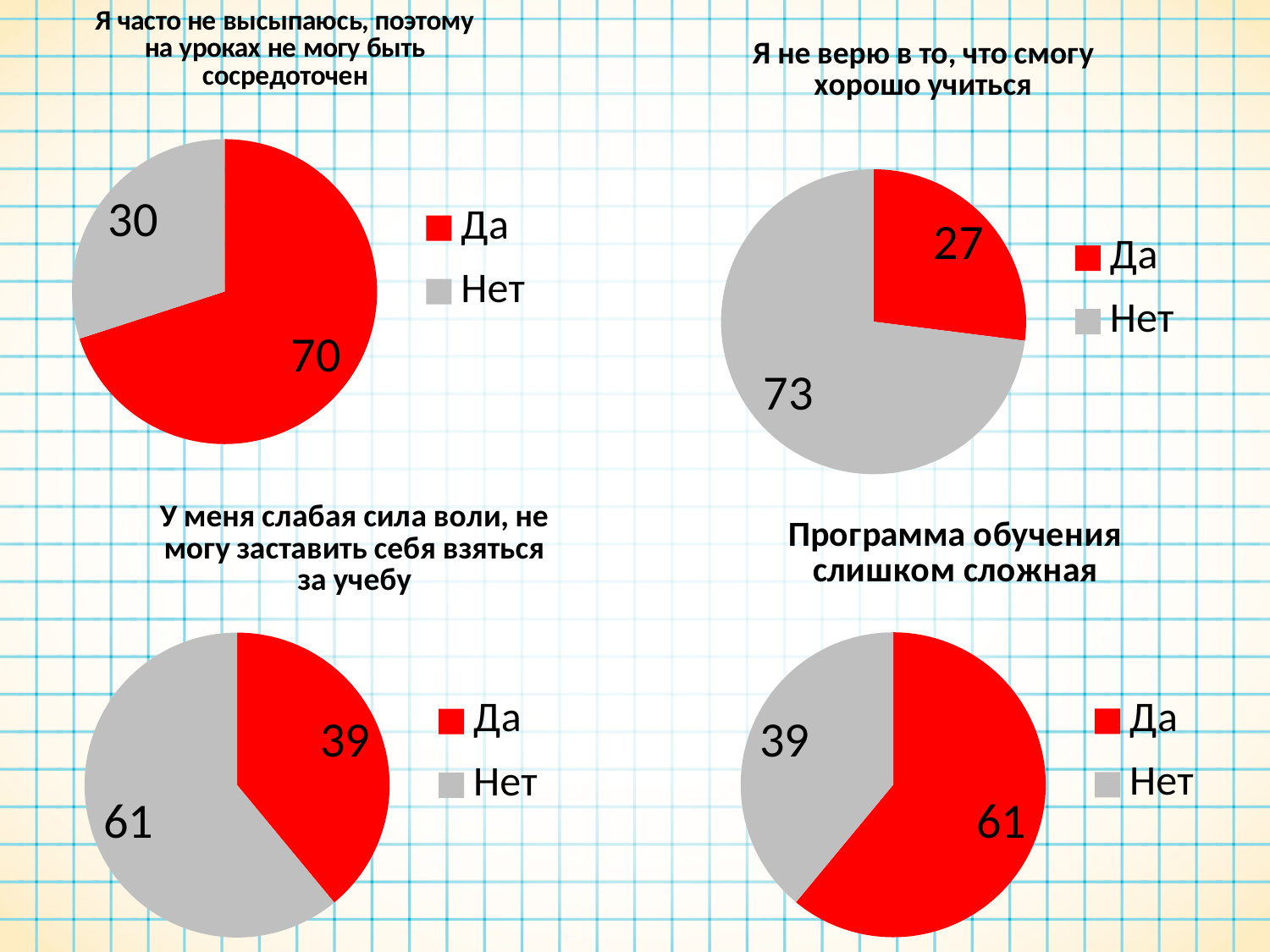

### Chart: Я часто не высыпаюсь, поэтому на уроках не могу быть сосредоточен

| Category | Продажи |
|---|---|
| Да | 70.0 |
| Нет | 30.0 |

### Chart: Я не верю в то, что смогу хорошо учиться

| Category | Продажи |
|---|---|
| Да | 27.0 |
| Нет | 73.0 |

### Chart: Программа обучения слишком сложная

| Category | Продажи |
|---|---|
| Да | 61.0 |
| Нет | 39.0 |

### Chart: У меня слабая сила воли, не могу заставить себя взяться за учебу

| Category | Продажи |
|---|---|
| Да | 39.0 |
| Нет | 61.0 |